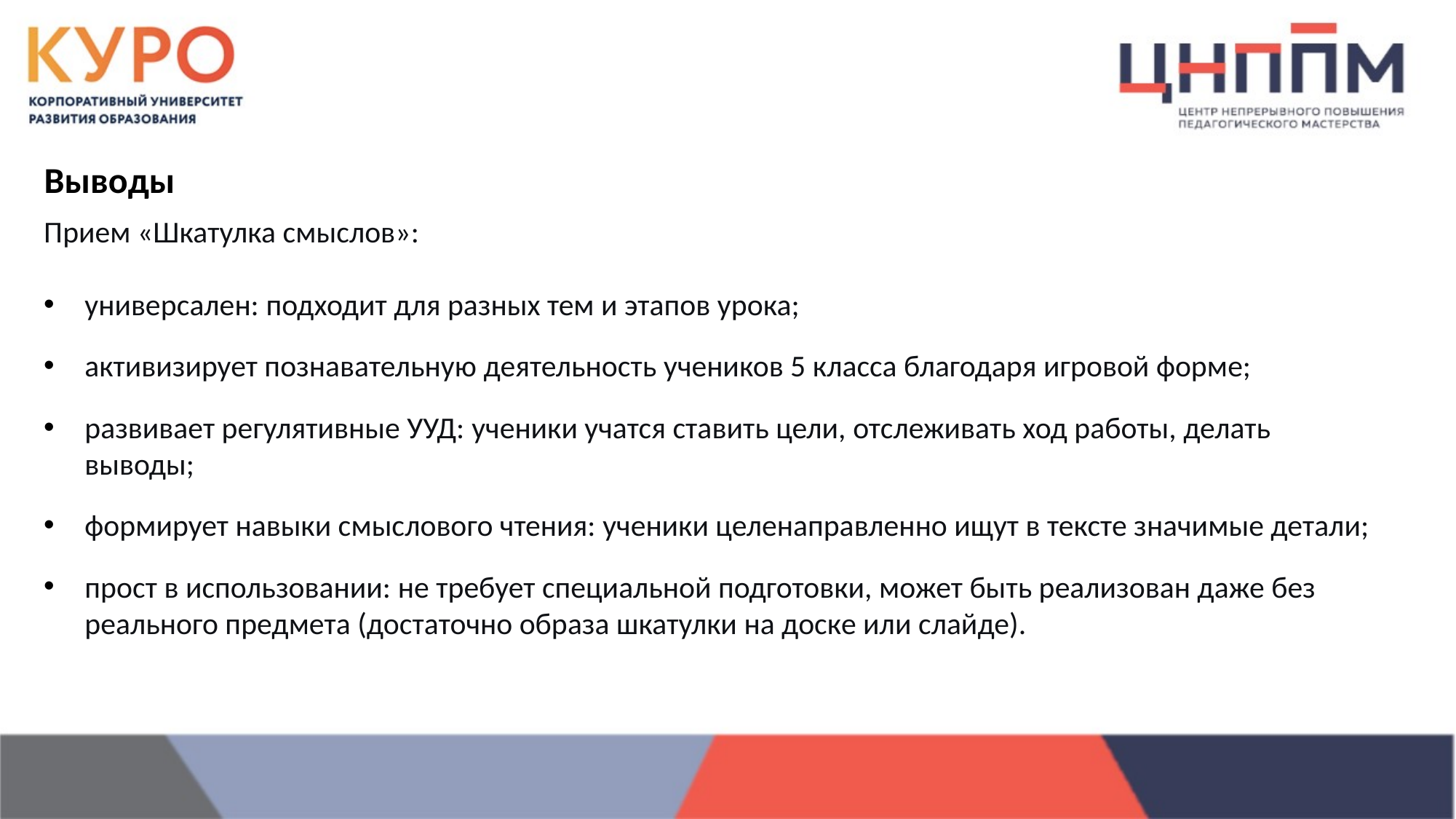

Выводы

Прием «Шкатулка смыслов»:
универсален: подходит для разных тем и этапов урока;
активизирует познавательную деятельность учеников 5 класса благодаря игровой форме;
развивает регулятивные УУД: ученики учатся ставить цели, отслеживать ход работы, делать выводы;
формирует навыки смыслового чтения: ученики целенаправленно ищут в тексте значимые детали;
прост в использовании: не требует специальной подготовки, может быть реализован даже без реального предмета (достаточно образа шкатулки на доске или слайде).